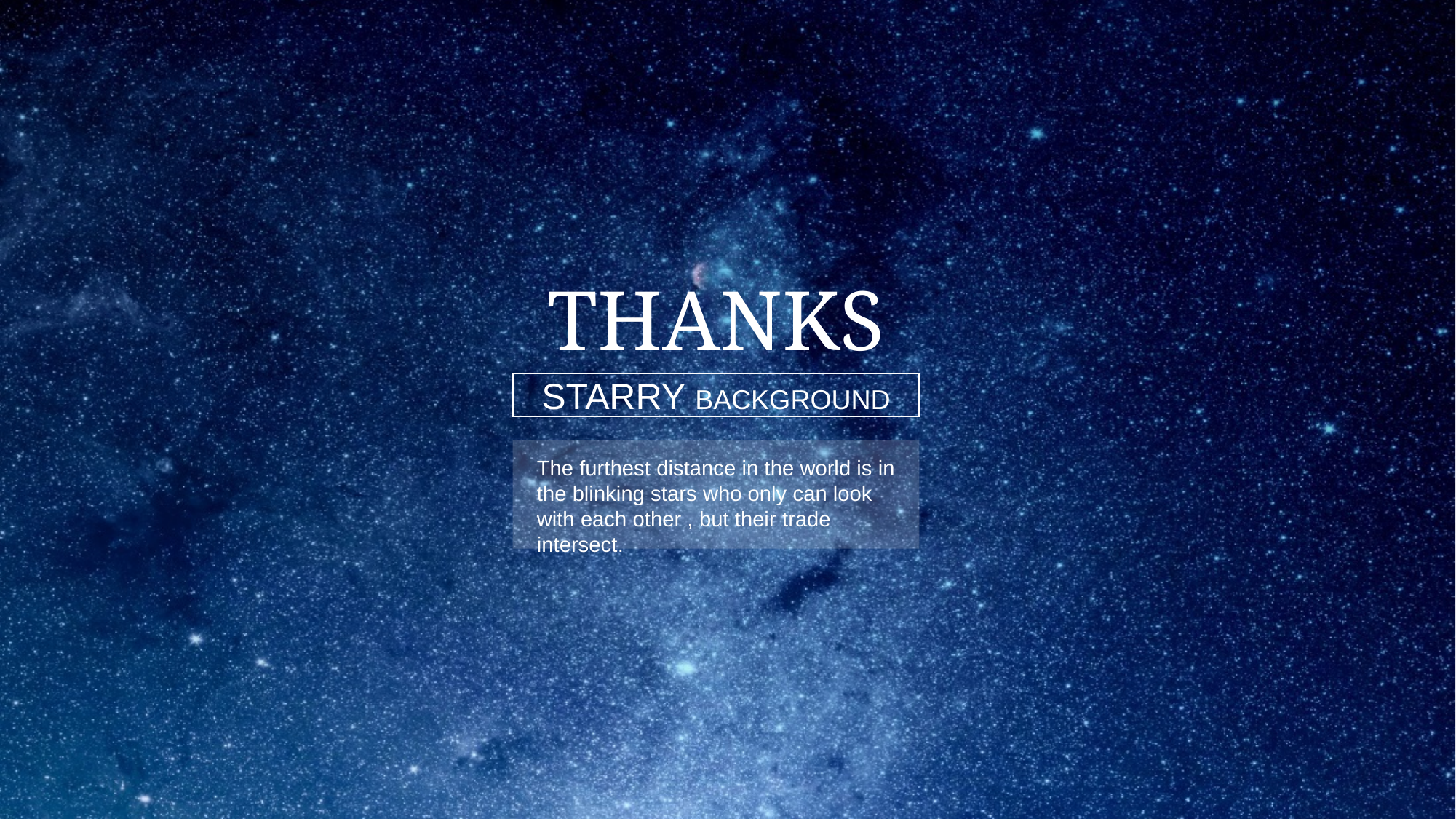

THANKS
STARRY BACKGROUND

The furthest distance in the world is in the blinking stars who only can look with each other , but their trade intersect.